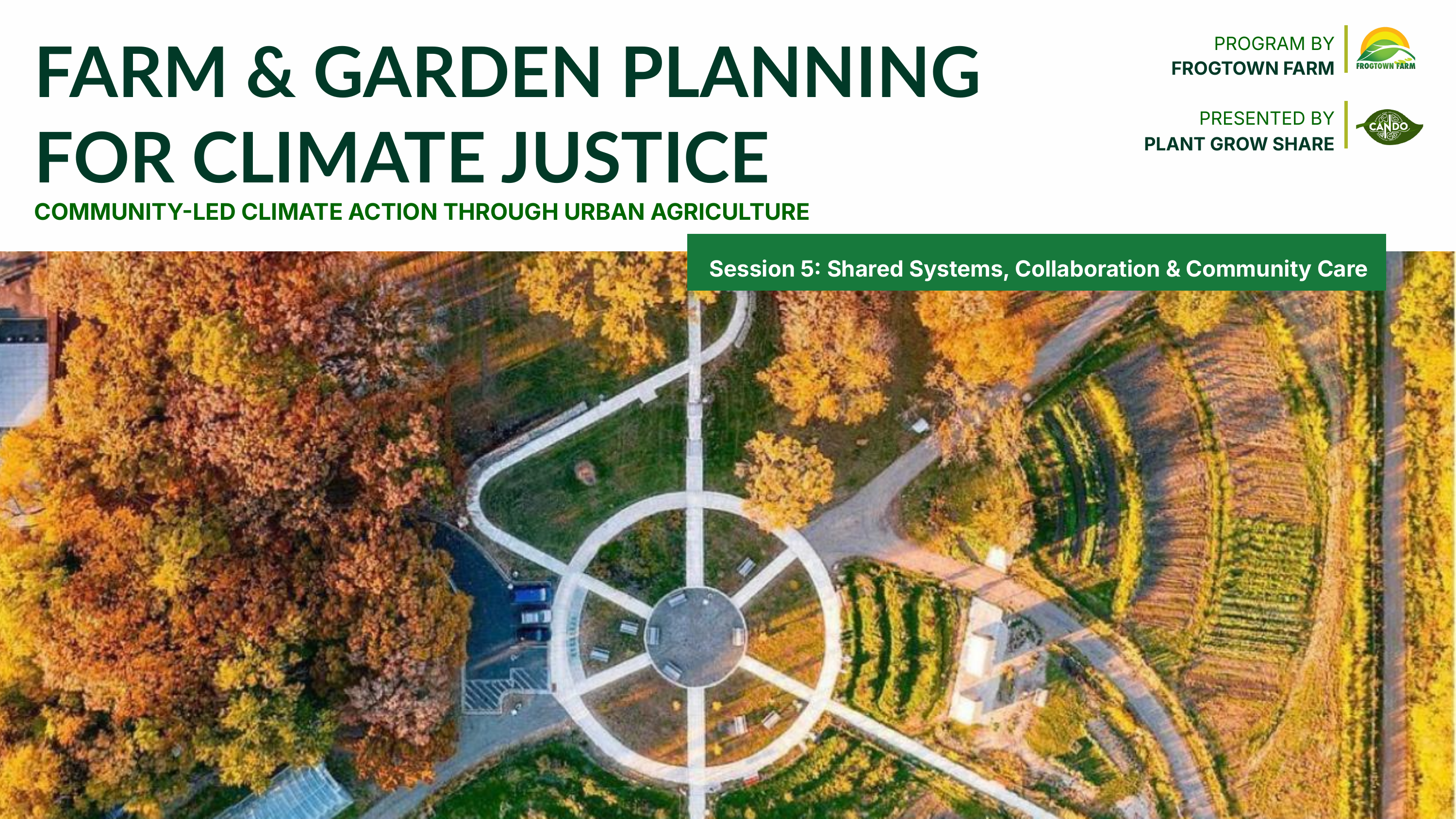

PROGRAM BY
FARM & GARDEN PLANNING FOR CLIMATE JUSTICE

FROGTOWN FARM
PRESENTED BY

PLANT GROW SHARE
COMMUNITY-LED CLIMATE ACTION THROUGH URBAN AGRICULTURE

Session 5: Shared Systems, Collaboration & Community Care